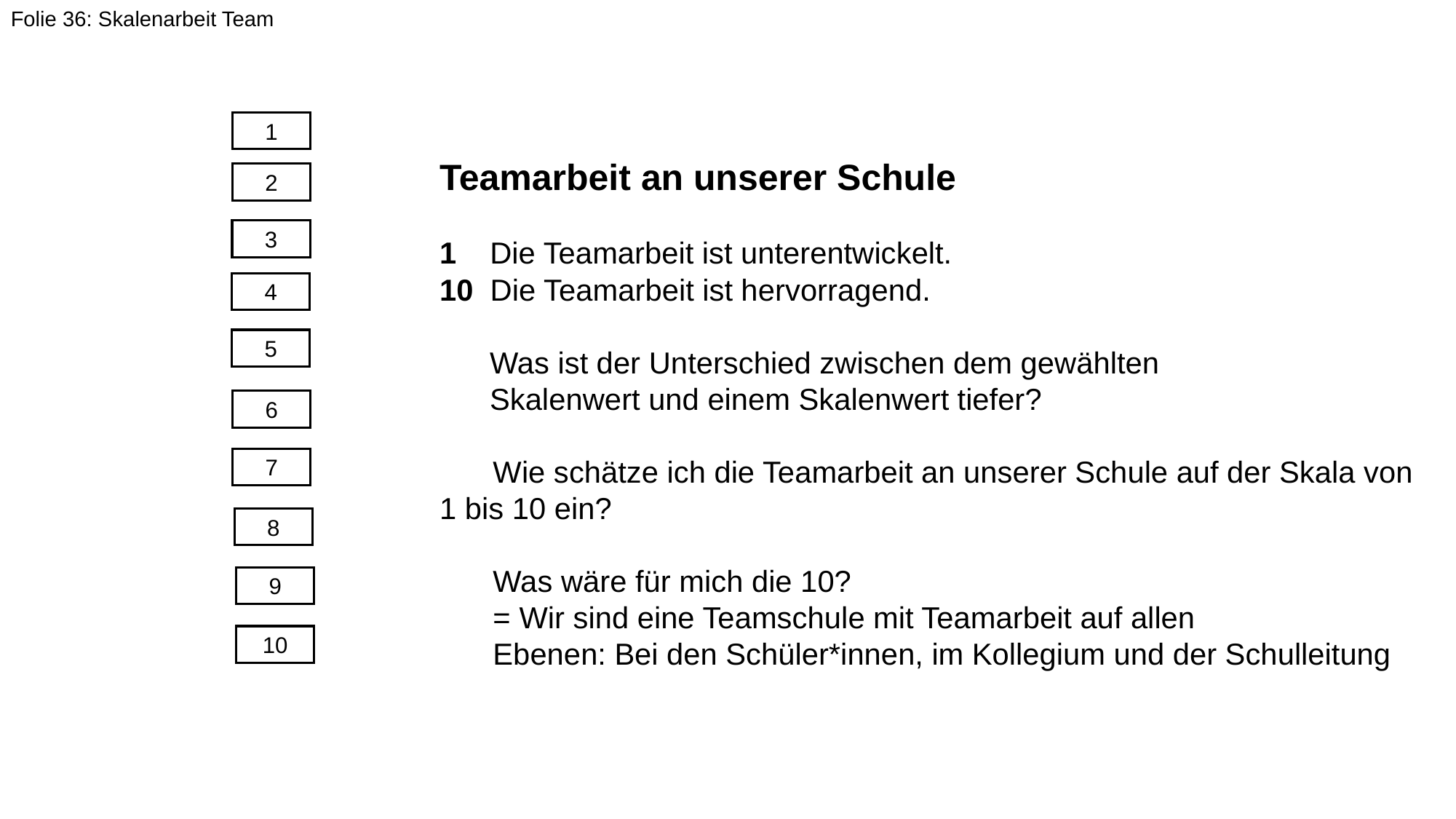

Folie 36: Skalenarbeit Team
1
Teamarbeit an unserer Schule

1    Die Teamarbeit ist unterentwickelt.
10  Die Teamarbeit ist hervorragend.

      Was ist der Unterschied zwischen dem gewählten
      Skalenwert und einem Skalenwert tiefer?

	Wie schätze ich die Teamarbeit an unserer Schule auf der Skala von 	1 bis 10 ein?

	Was wäre für mich die 10?
	= Wir sind eine Teamschule mit Teamarbeit auf allen
	Ebenen: Bei den Schüler*innen, im Kollegium und der Schulleitung

2
3
4
5
6
7
8
9
10